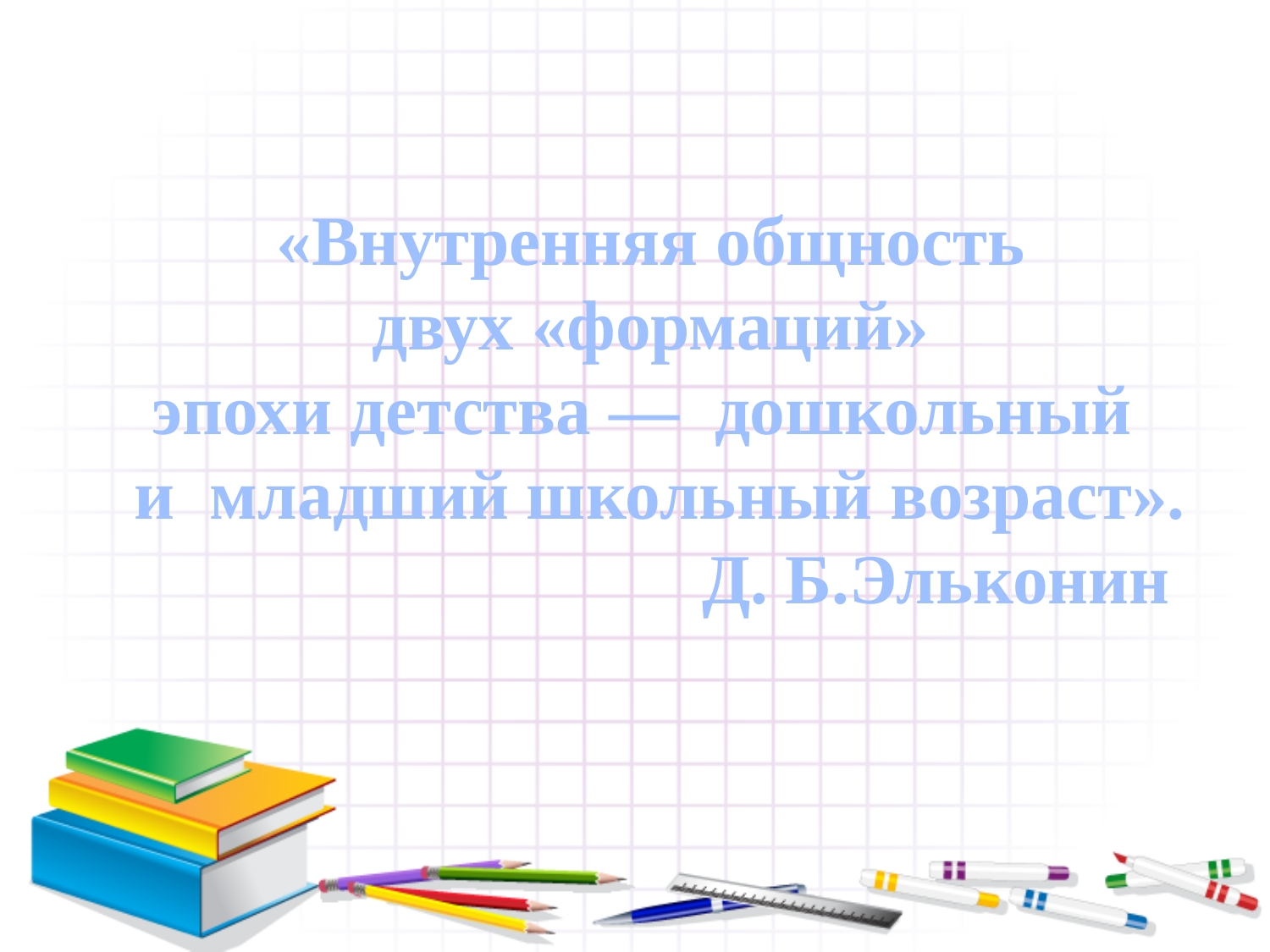

«Внутренняя общность
двух «формаций»
эпохи детства —  дошкольный
и  младший школьный возраст».
 Д. Б.Эльконин